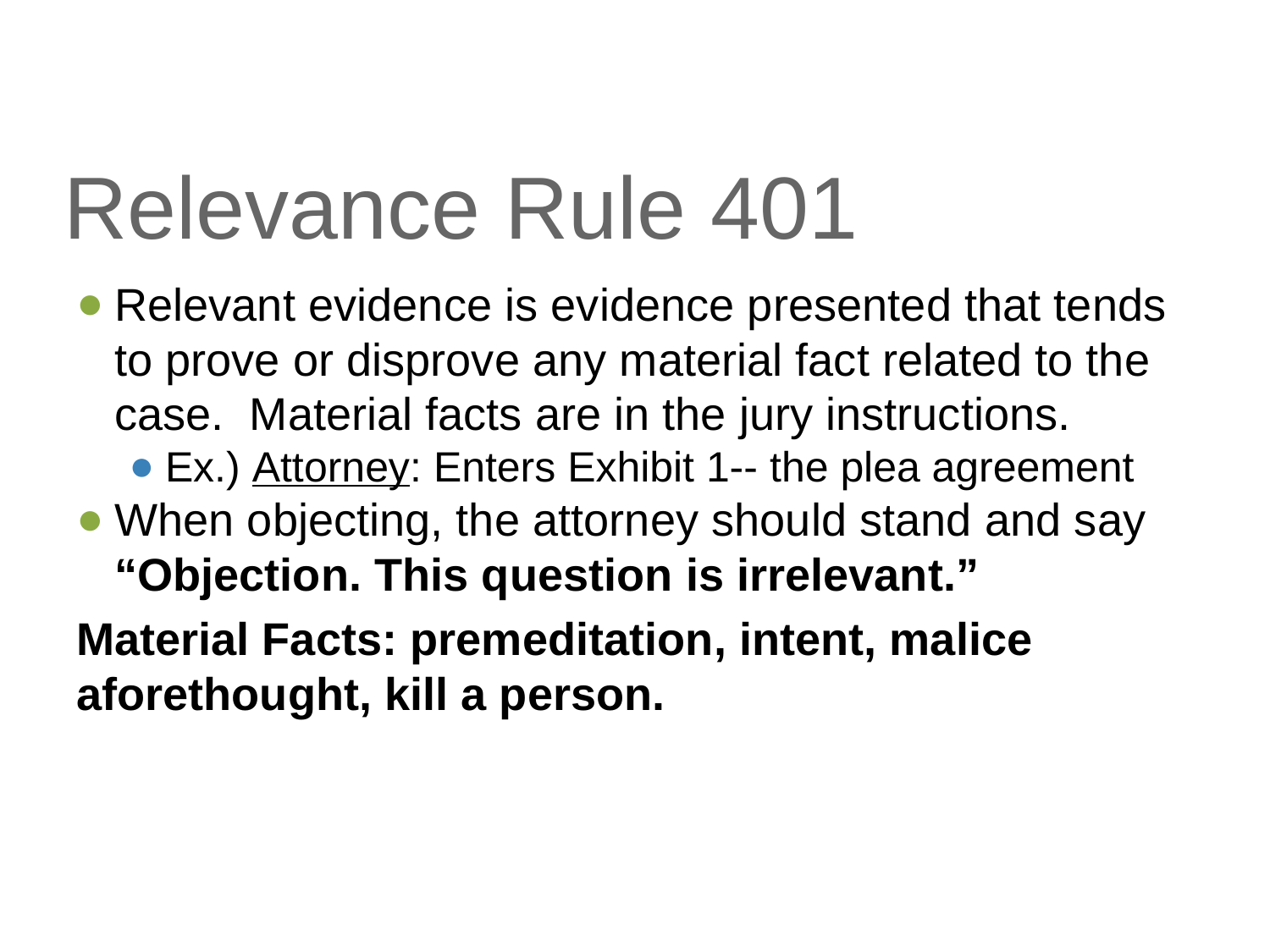

# Relevance Rule 401
Relevant evidence is evidence presented that tends to prove or disprove any material fact related to the case.  Material facts are in the jury instructions.
Ex.) Attorney: Enters Exhibit 1-- the plea agreement
When objecting, the attorney should stand and say “Objection. This question is irrelevant.”
Material Facts: premeditation, intent, malice aforethought, kill a person.